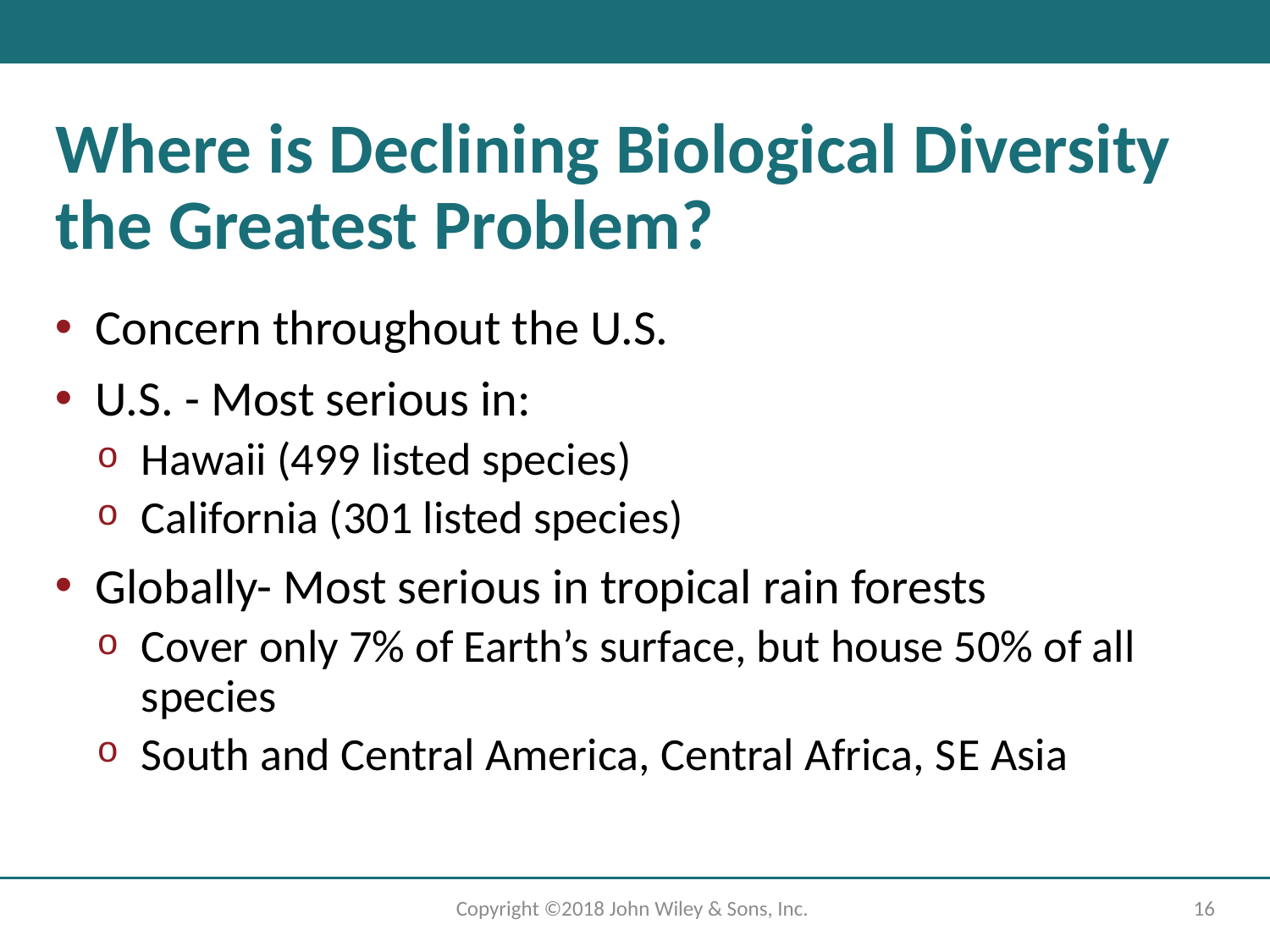

# Where is Declining Biological Diversity the Greatest Problem?
Concern throughout the U.S.
U.S. - Most serious in:
Hawaii (499 listed species)
California (301 listed species)
Globally- Most serious in tropical rain forests
Cover only 7% of Earth’s surface, but house 50% of all species
South and Central America, Central Africa, S E Asia
Copyright ©2018 John Wiley & Sons, Inc.
16